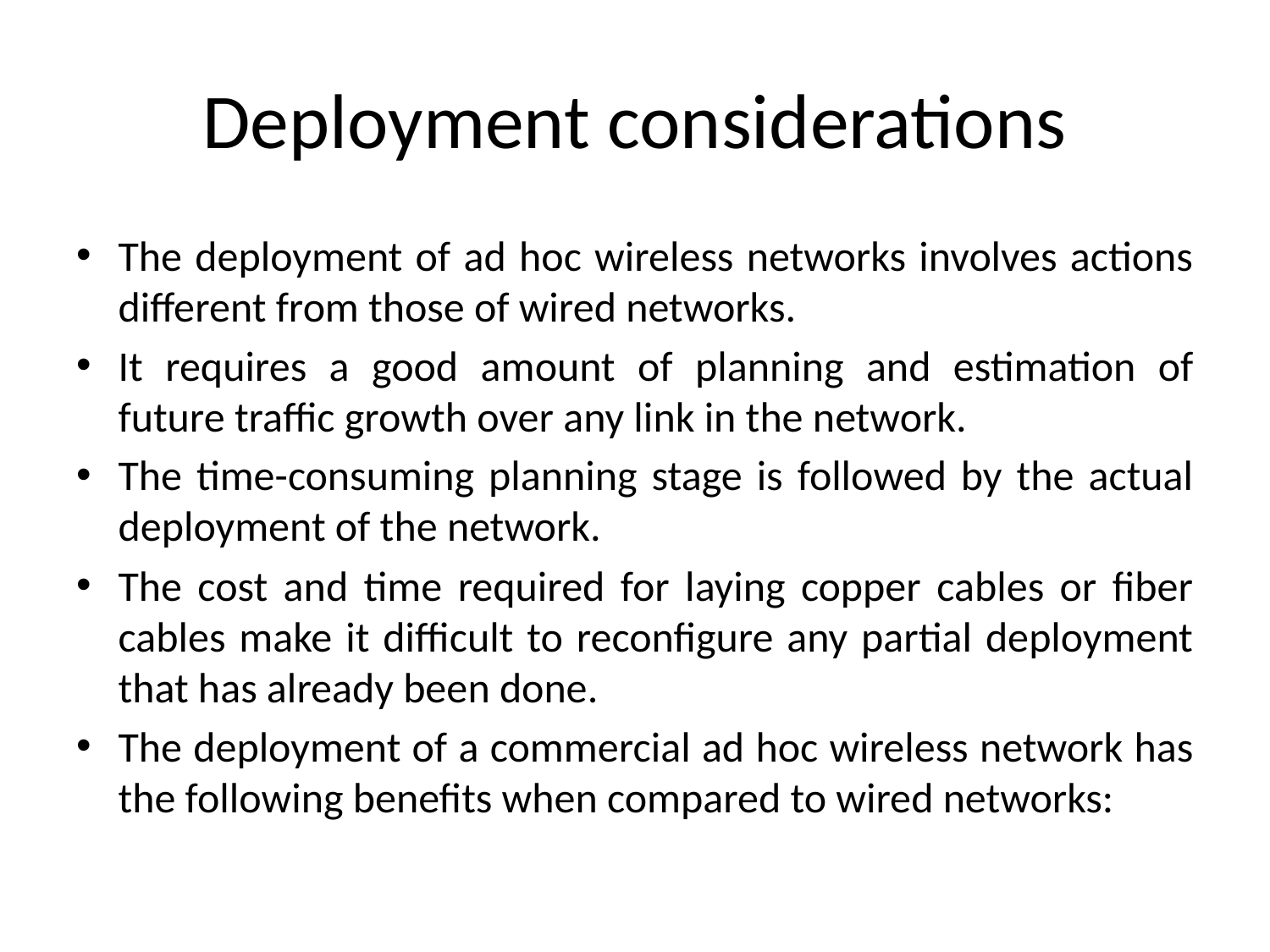

# Deployment considerations
The deployment of ad hoc wireless networks involves actions different from those of wired networks.
It requires a good amount of planning and estimation of future traffic growth over any link in the network.
The time-consuming planning stage is followed by the actual deployment of the network.
The cost and time required for laying copper cables or fiber cables make it difficult to reconfigure any partial deployment that has already been done.
The deployment of a commercial ad hoc wireless network has the following benefits when compared to wired networks: